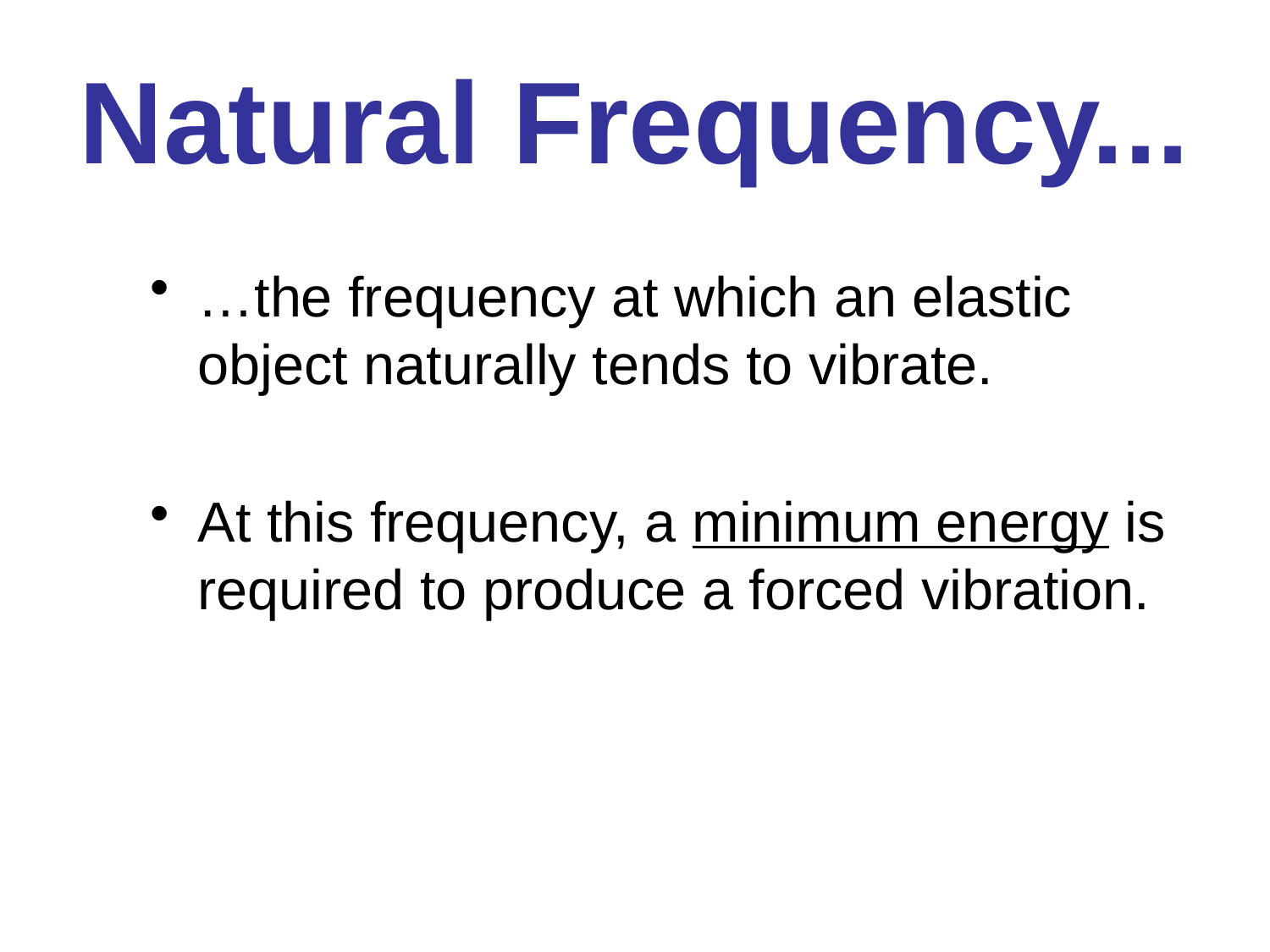

# Natural Frequency...
…the frequency at which an elastic object naturally tends to vibrate.

At this frequency, a minimum energy is required to produce a forced vibration.